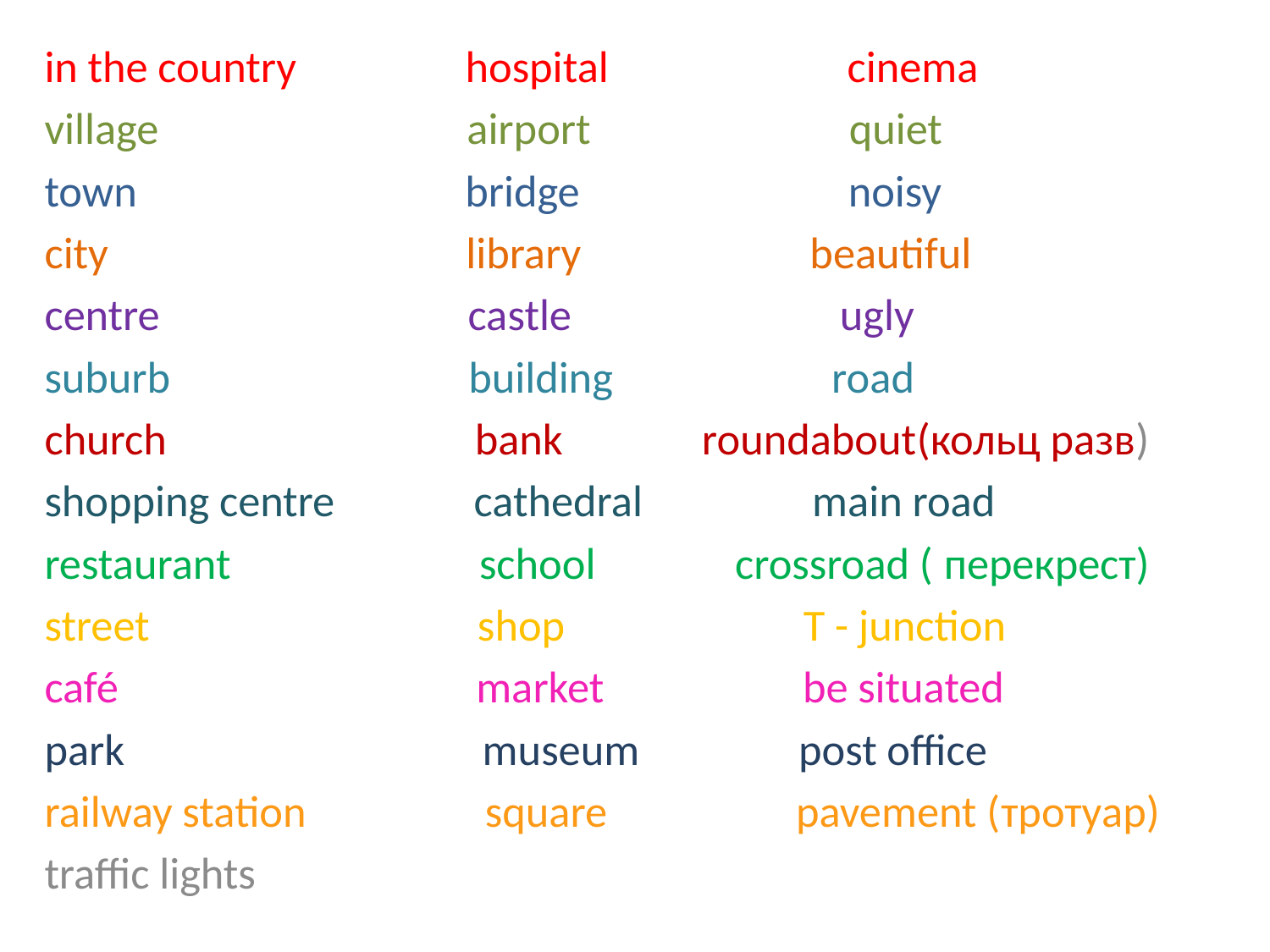

in the country                 hospital                        cinema
village                               airport                          quiet
town                                 bridge                           noisy
city                                    library                       beautiful
centre                               castle                           ugly
suburb                              building                      road
church                               bank              roundabout(кольц разв)
shopping centre              cathedral                 main road
restaurant                         school              crossroad ( перекрест)
street                                 shop                        T - junction
café                                    market                    be situated
park                                    museum                post office
railway station                  square                   pavement (тротуар)
traffic lights